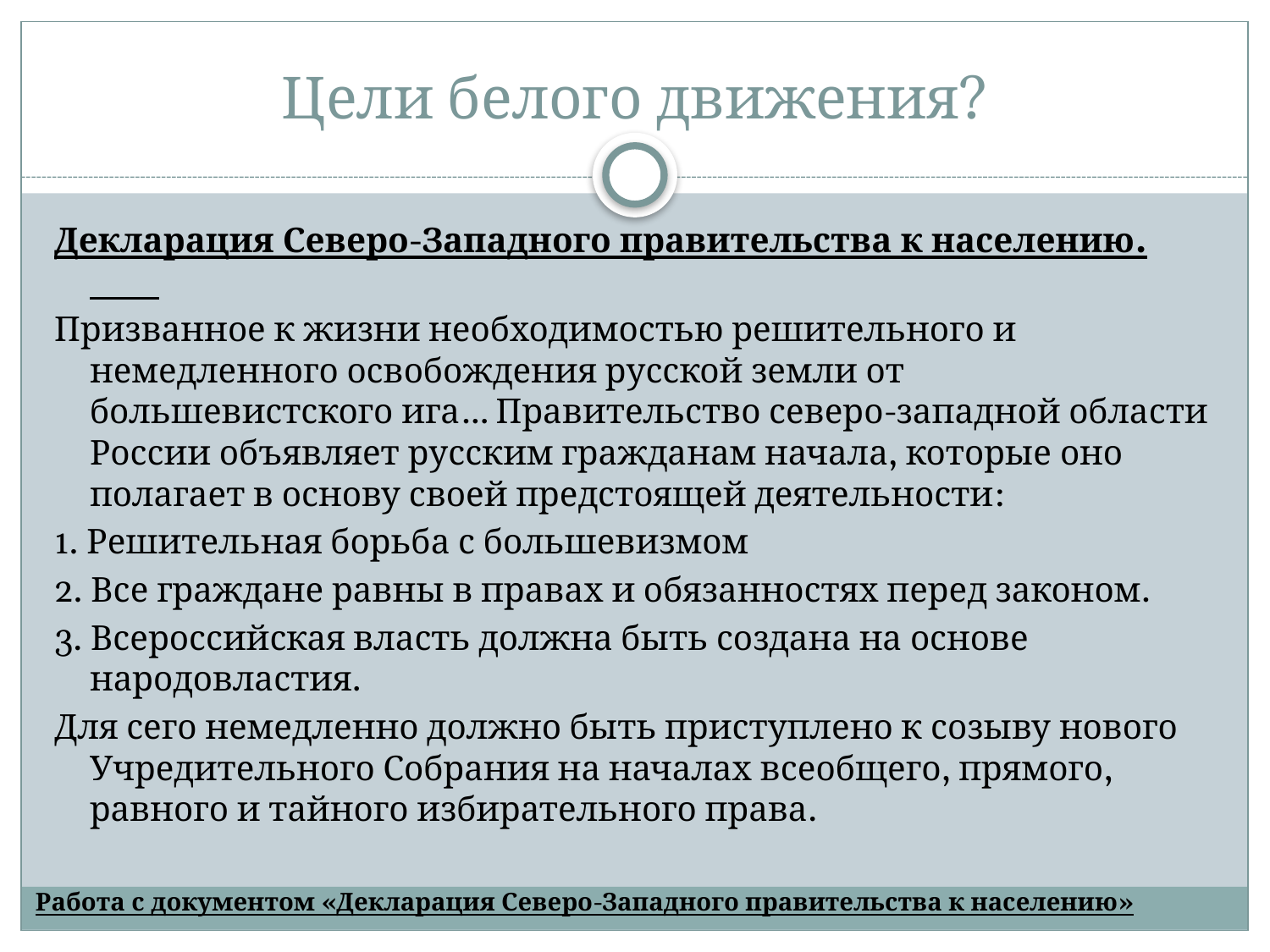

# Цели белого движения?
Декларация Северо-Западного правительства к населению.
Призванное к жизни необходимостью решительного и немедленного освобождения русской земли от большевистского ига… Правительство северо-западной области России объявляет русским гражданам начала, которые оно полагает в основу своей предстоящей деятельности:
1. Решительная борьба с большевизмом
2. Все граждане равны в правах и обязанностях перед законом.
3. Всероссийская власть должна быть создана на основе народовластия.
Для сего немедленно должно быть приступлено к созыву нового Учредительного Собрания на началах всеобщего, прямого, равного и тайного избирательного права.
Работа с документом «Декларация Северо-Западного правительства к населению»